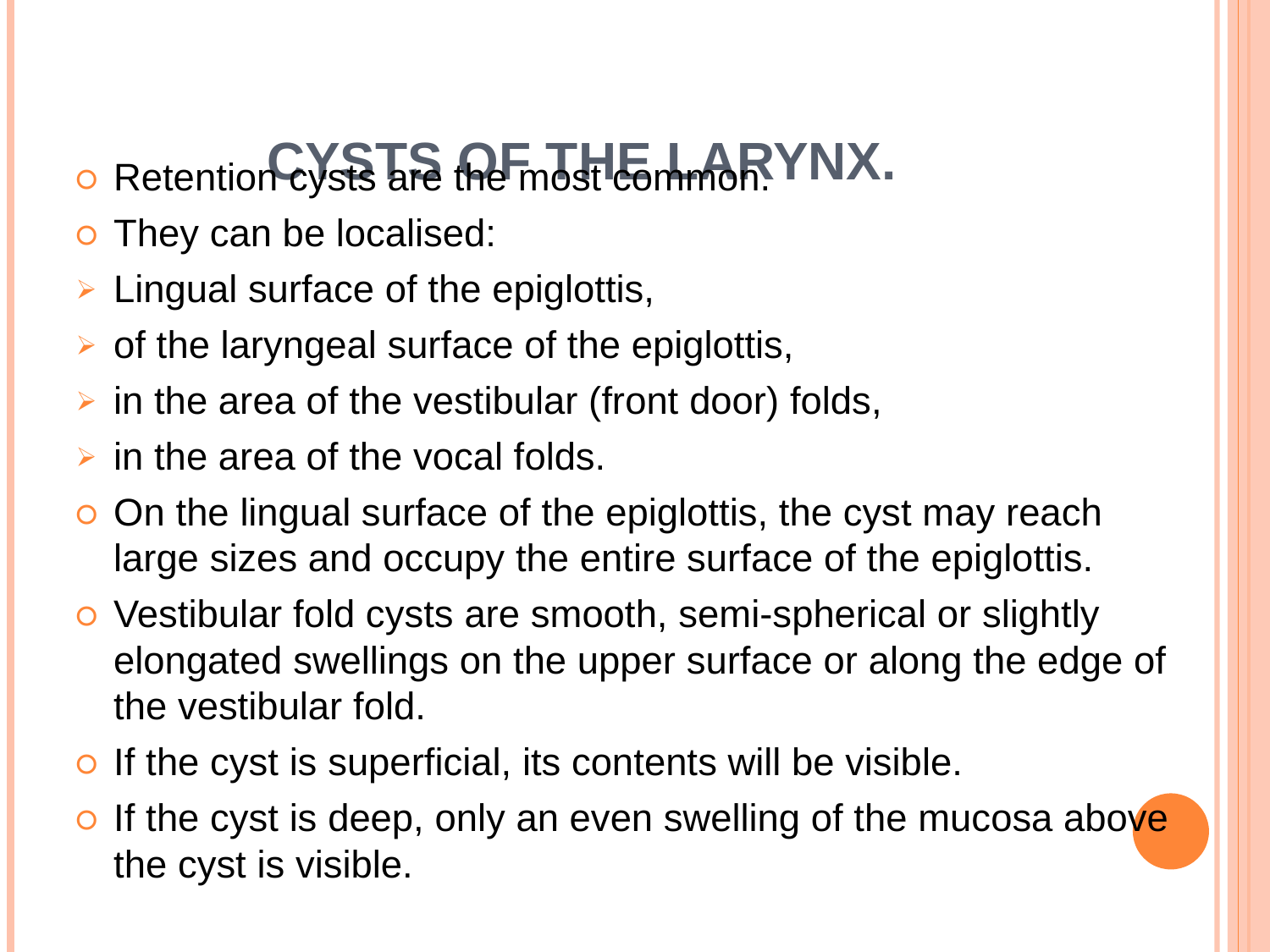

# Cysts of the larynx.
Retention cysts are the most common.
They can be localised:
Lingual surface of the epiglottis,
of the laryngeal surface of the epiglottis,
in the area of the vestibular (front door) folds,
in the area of the vocal folds.
On the lingual surface of the epiglottis, the cyst may reach large sizes and occupy the entire surface of the epiglottis.
Vestibular fold cysts are smooth, semi-spherical or slightly elongated swellings on the upper surface or along the edge of the vestibular fold.
If the cyst is superficial, its contents will be visible.
If the cyst is deep, only an even swelling of the mucosa above the cyst is visible.